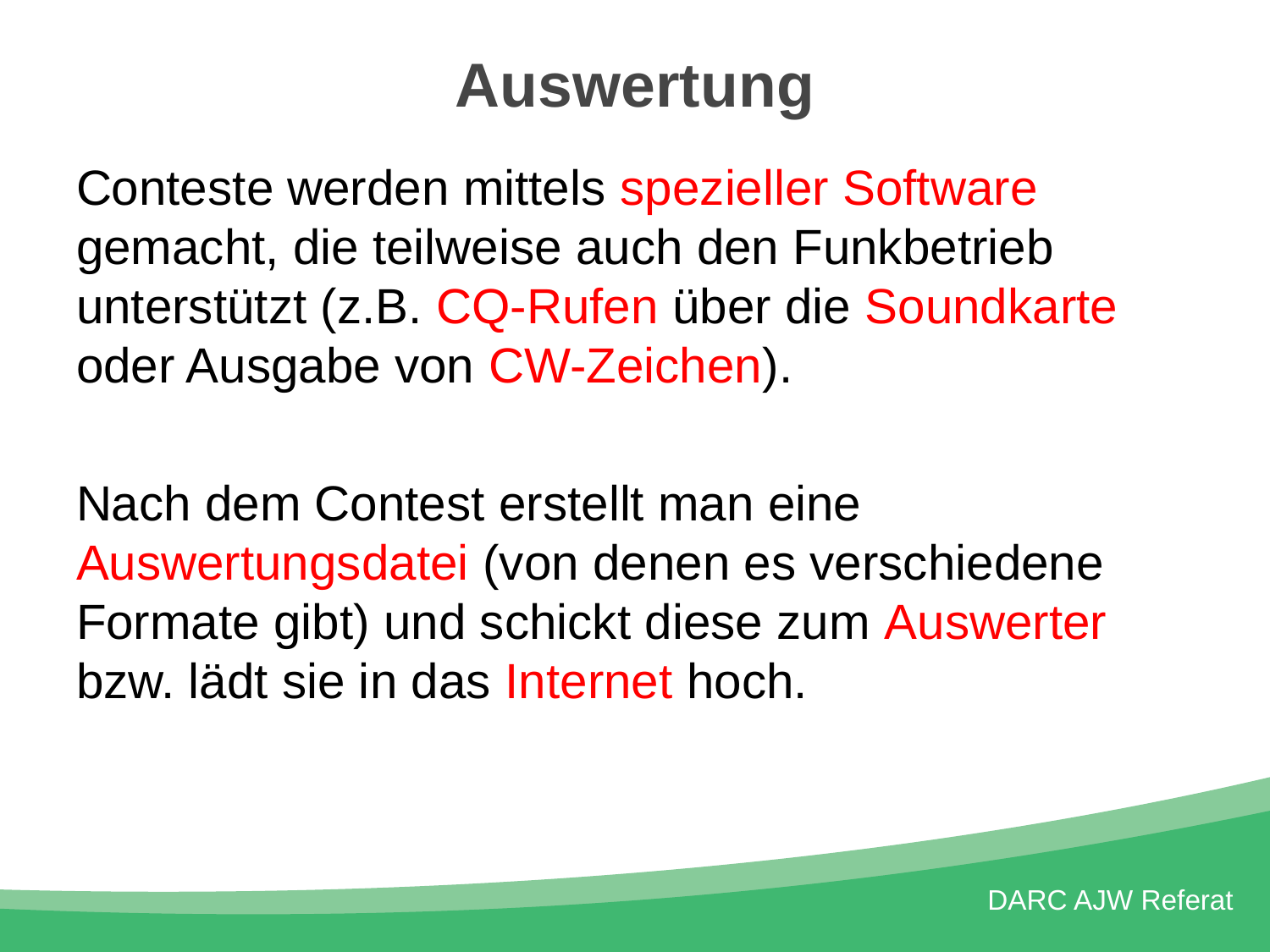

# Auswertung
Conteste werden mittels spezieller Software gemacht, die teilweise auch den Funkbetrieb unterstützt (z.B. CQ-Rufen über die Soundkarte oder Ausgabe von CW-Zeichen).

Nach dem Contest erstellt man eine Auswertungsdatei (von denen es verschiedene Formate gibt) und schickt diese zum Auswerter bzw. lädt sie in das Internet hoch.